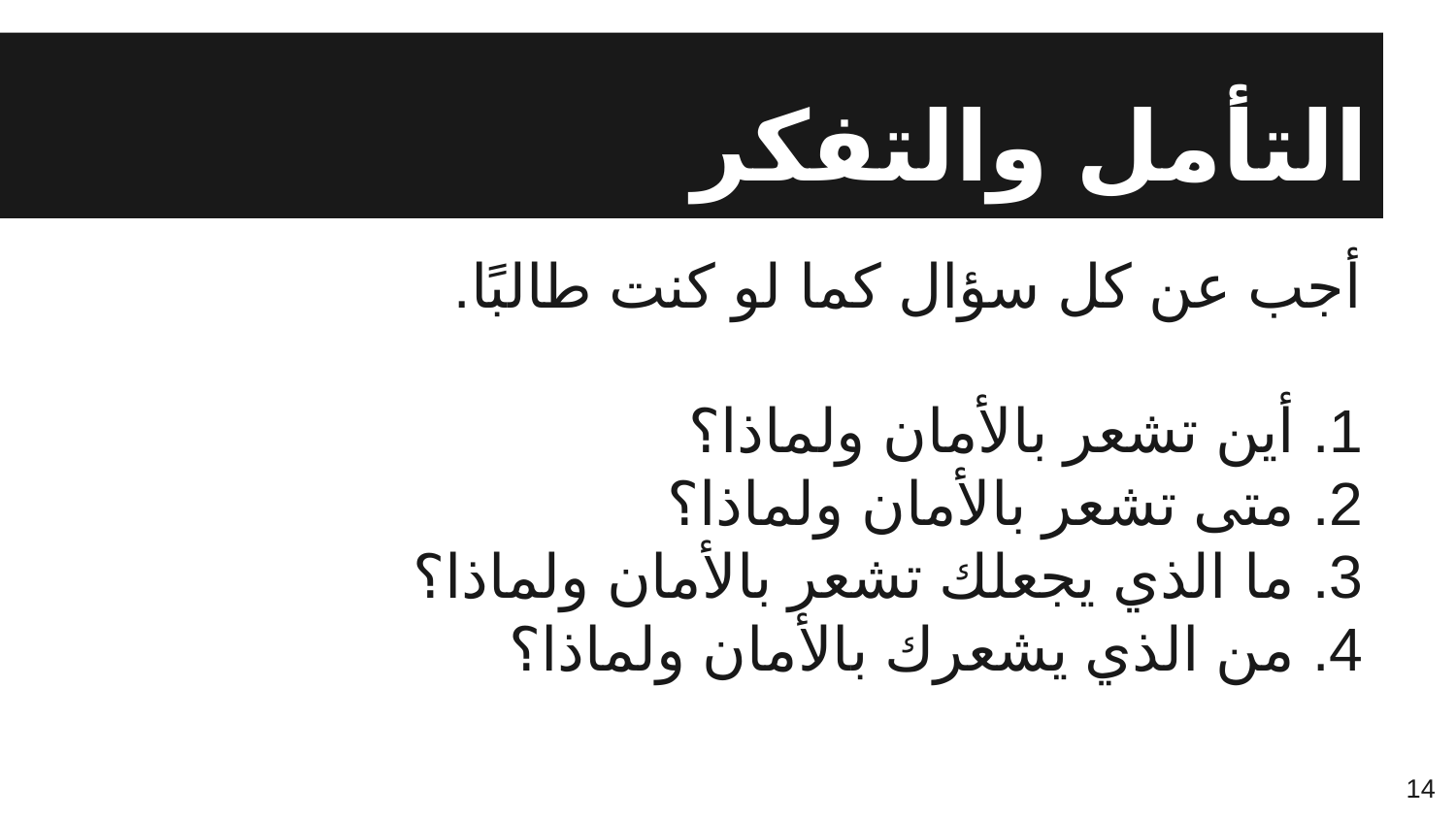

# التأمل والتفكر
أجب عن كل سؤال كما لو كنت طالبًا.

أين تشعر بالأمان ولماذا؟
متى تشعر بالأمان ولماذا؟
ما الذي يجعلك تشعر بالأمان ولماذا؟
من الذي يشعرك بالأمان ولماذا؟
14